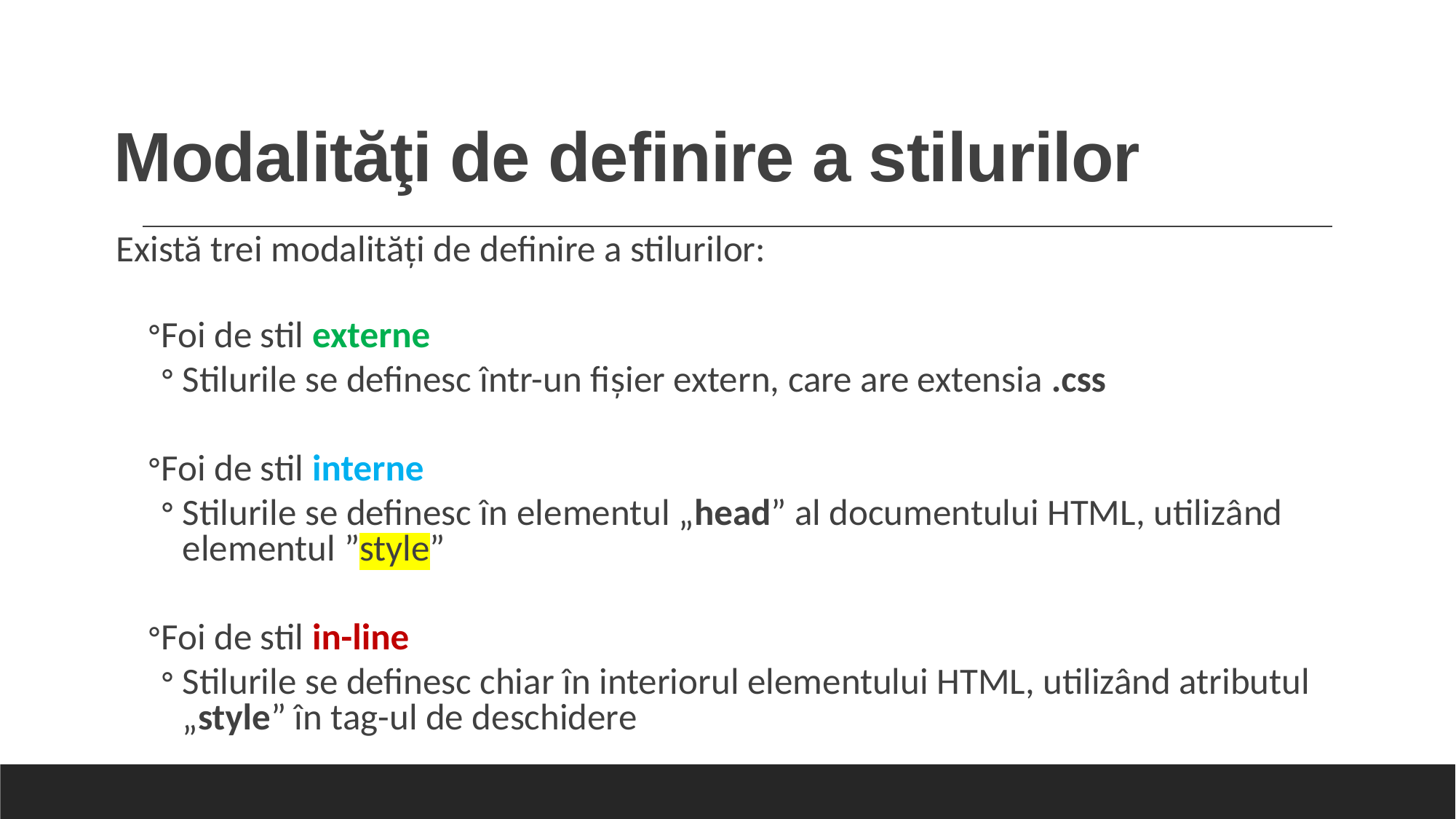

# Modalităţi de definire a stilurilor
Există trei modalităţi de definire a stilurilor:

Foi de stil externe
Stilurile se definesc într-un fişier extern, care are extensia .css

Foi de stil interne
Stilurile se definesc în elementul „head” al documentului HTML, utilizând elementul ”style”

Foi de stil in-line
Stilurile se definesc chiar în interiorul elementului HTML, utilizând atributul „style” în tag-ul de deschidere